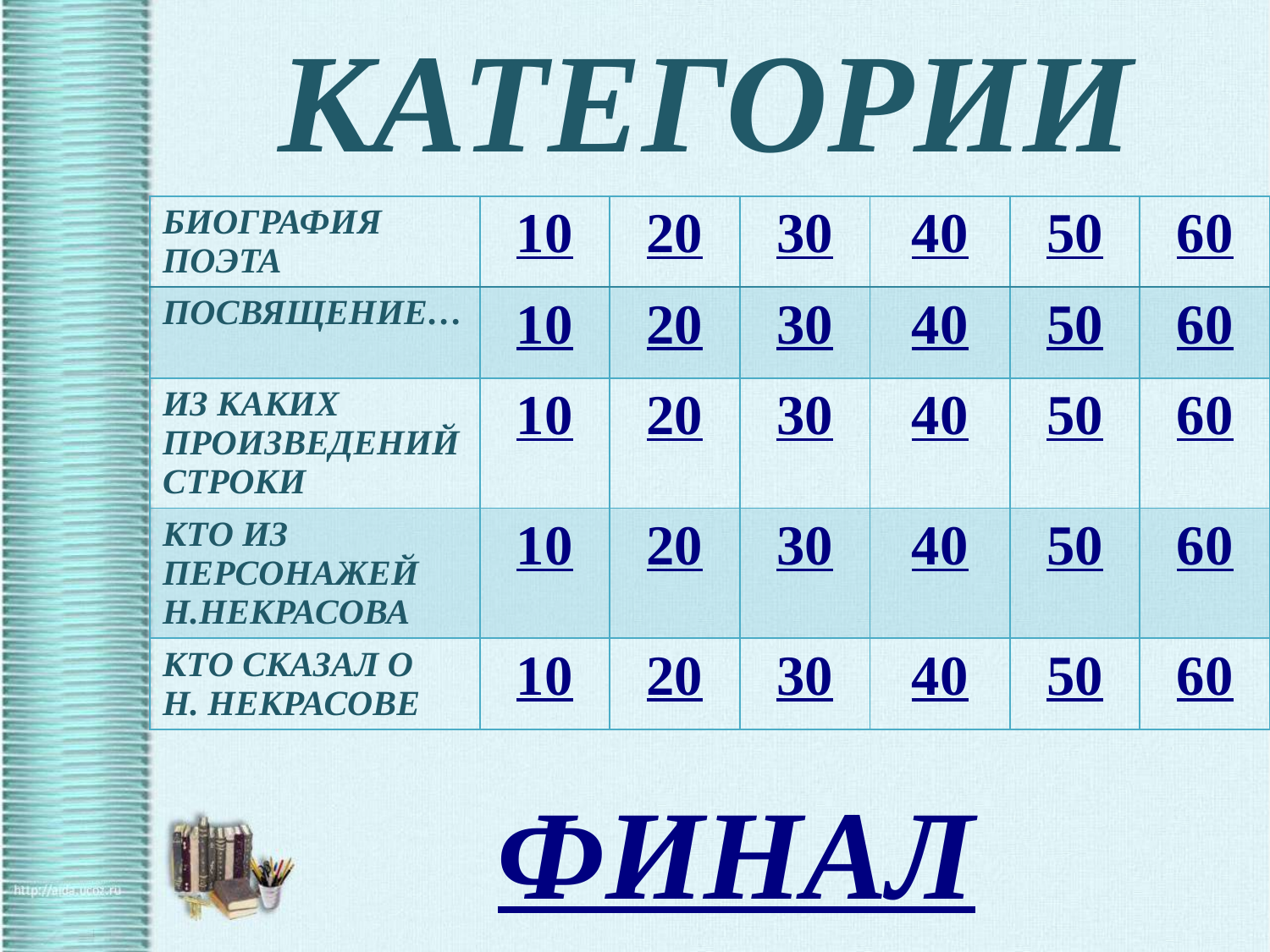

# КАТЕГОРИИ
| БИОГРАФИЯ ПОЭТА | 10 | 20 | 30 | 40 | 50 | 60 |
| --- | --- | --- | --- | --- | --- | --- |
| ПОСВЯЩЕНИЕ… | 10 | 20 | 30 | 40 | 50 | 60 |
| ИЗ КАКИХ ПРОИЗВЕДЕНИЙ СТРОКИ | 10 | 20 | 30 | 40 | 50 | 60 |
| КТО ИЗ ПЕРСОНАЖЕЙ Н.НЕКРАСОВА | 10 | 20 | 30 | 40 | 50 | 60 |
| КТО СКАЗАЛ О Н. НЕКРАСОВЕ | 10 | 20 | 30 | 40 | 50 | 60 |
ФИНАЛ